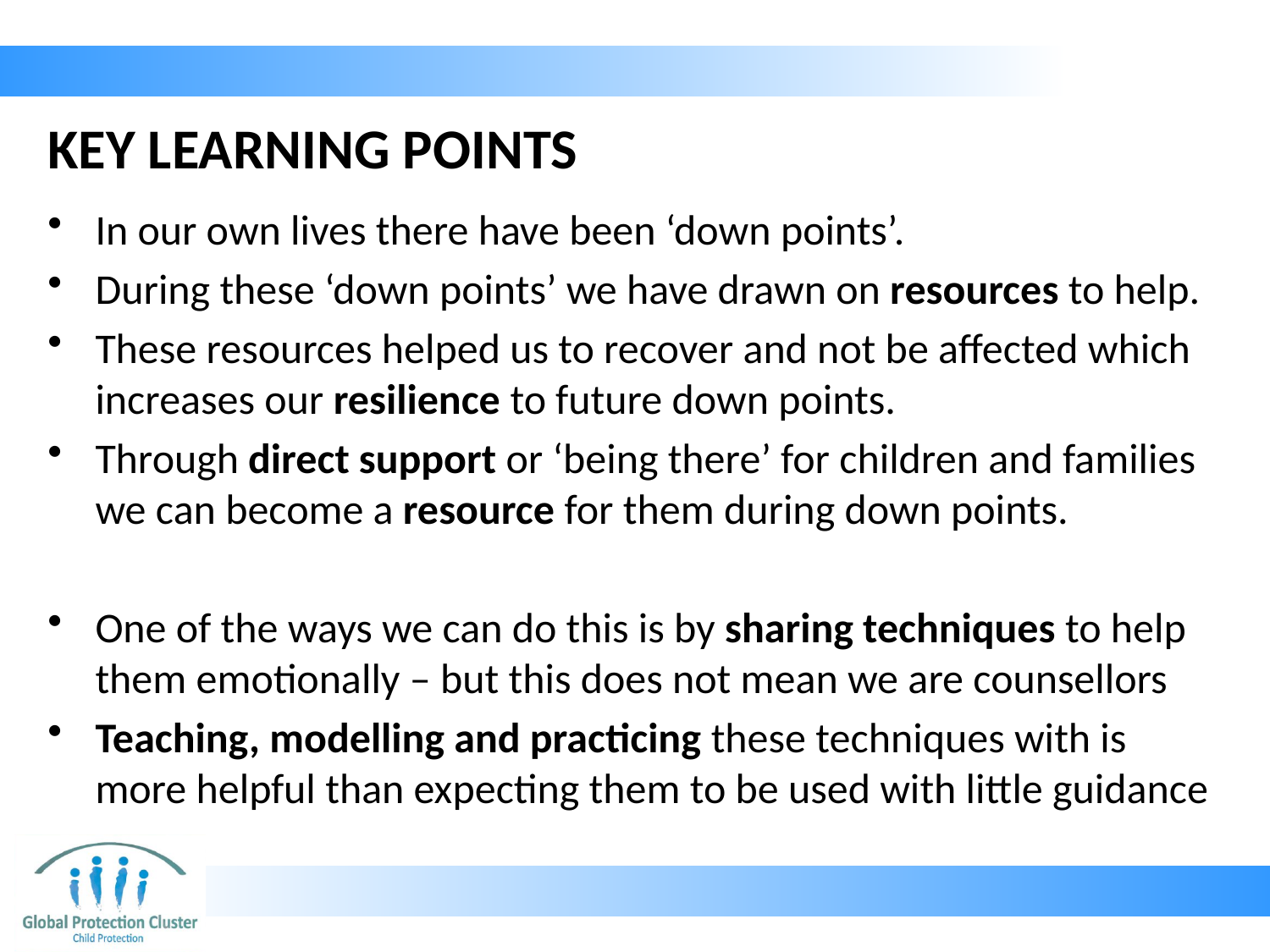

# KEY LEARNING POINTS
In our own lives there have been ‘down points’.
During these ‘down points’ we have drawn on resources to help.
These resources helped us to recover and not be affected which increases our resilience to future down points.
Through direct support or ‘being there’ for children and families we can become a resource for them during down points.

One of the ways we can do this is by sharing techniques to help them emotionally – but this does not mean we are counsellors
Teaching, modelling and practicing these techniques with is more helpful than expecting them to be used with little guidance